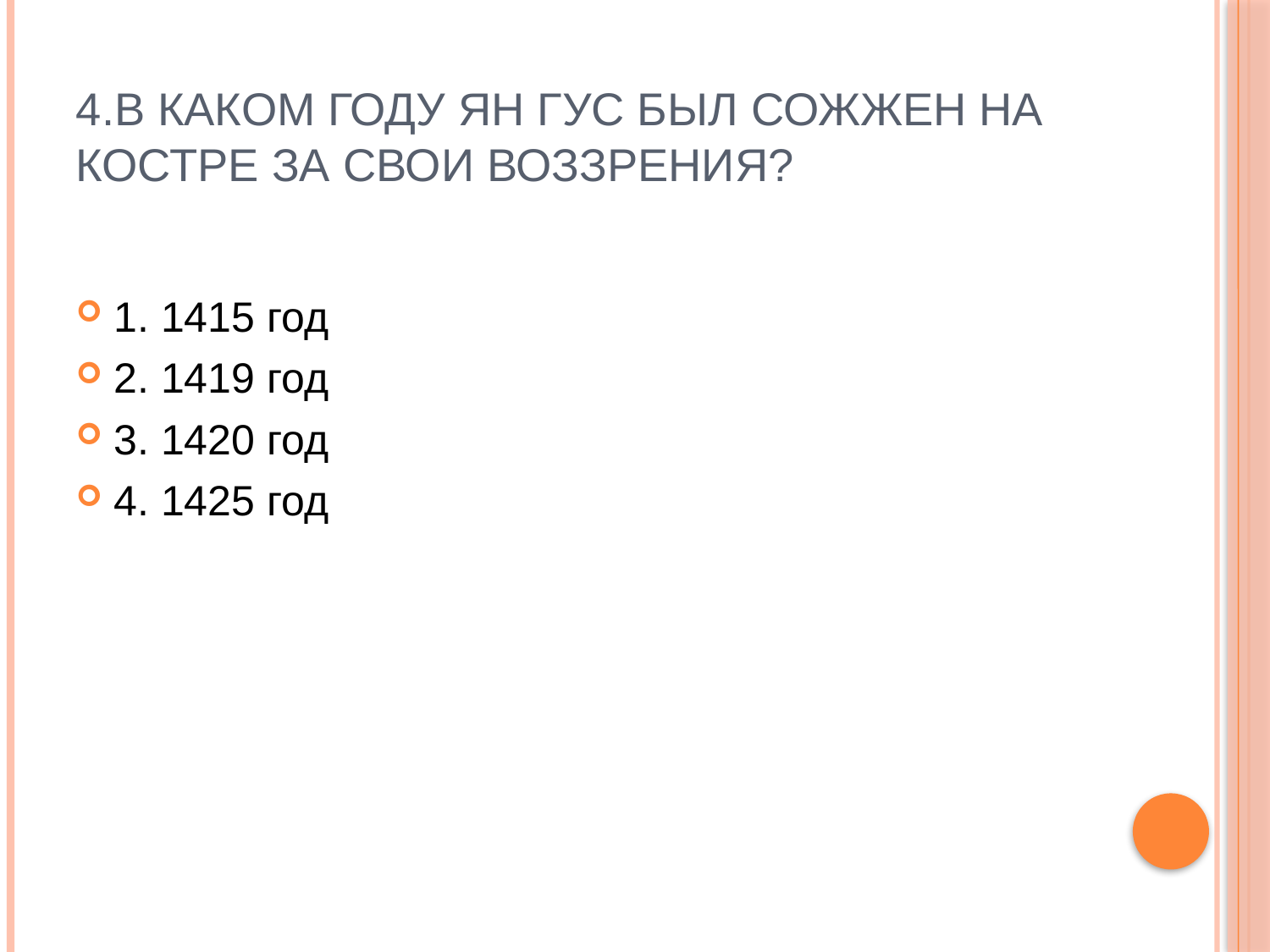

# 4.В каком году Ян Гус был сожжен на костре за свои воззрения?

1. 1415 год
2. 1419 год
3. 1420 год
4. 1425 год